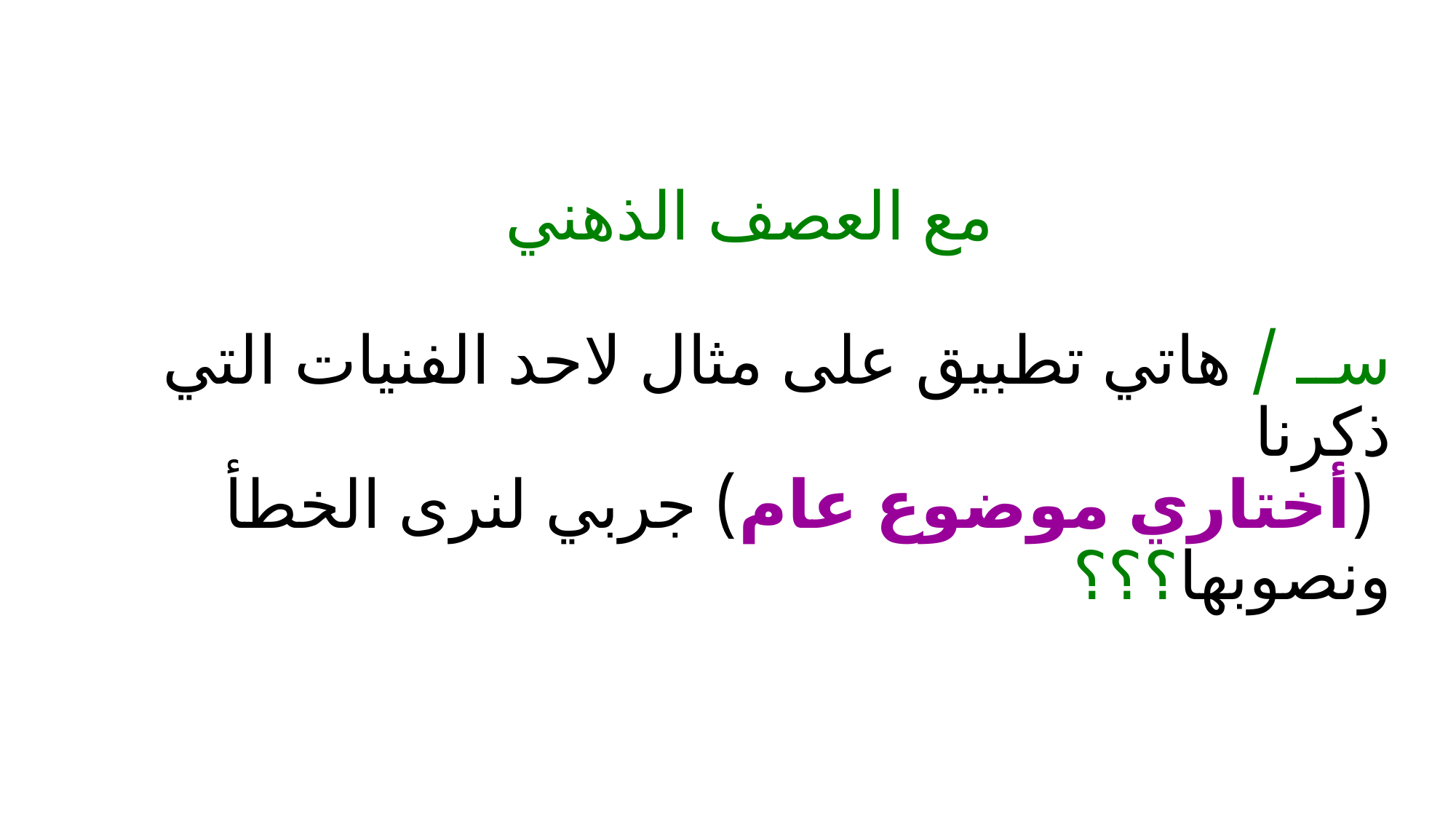

# مع العصف الذهني ســ / هاتي تطبيق على مثال لاحد الفنيات التي ذكرنا (أختاري موضوع عام) جربي لنرى الخطأ ونصوبها؟؟؟